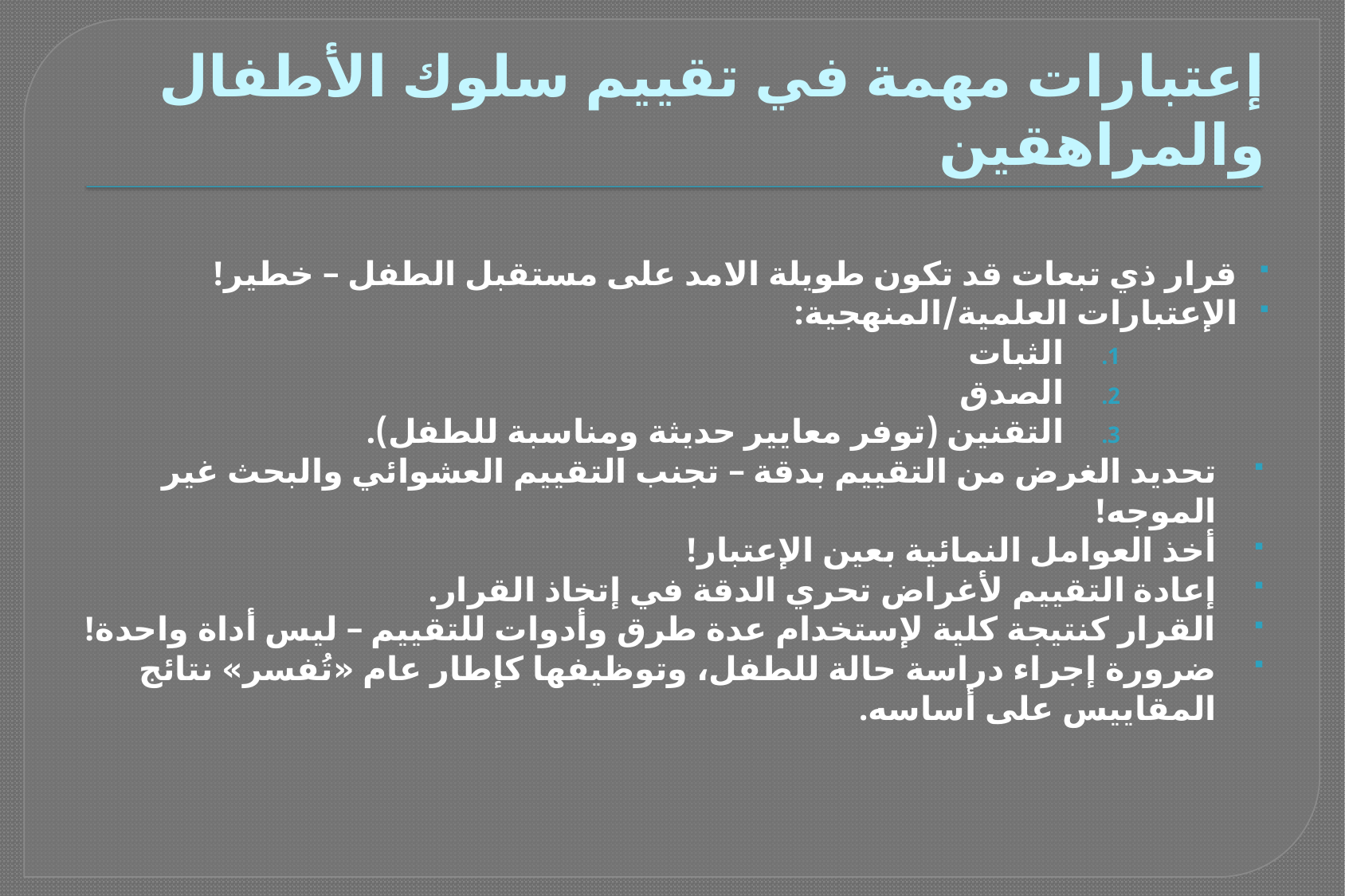

# إعتبارات مهمة في تقييم سلوك الأطفال والمراهقين
قرار ذي تبعات قد تكون طويلة الامد على مستقبل الطفل – خطير!
الإعتبارات العلمية/المنهجية:
الثبات
الصدق
التقنين (توفر معايير حديثة ومناسبة للطفل).
تحديد الغرض من التقييم بدقة – تجنب التقييم العشوائي والبحث غير الموجه!
أخذ العوامل النمائية بعين الإعتبار!
إعادة التقييم لأغراض تحري الدقة في إتخاذ القرار.
القرار كنتيجة كلية لإستخدام عدة طرق وأدوات للتقييم – ليس أداة واحدة!
ضرورة إجراء دراسة حالة للطفل، وتوظيفها كإطار عام «تُفسر» نتائج المقاييس على أساسه.